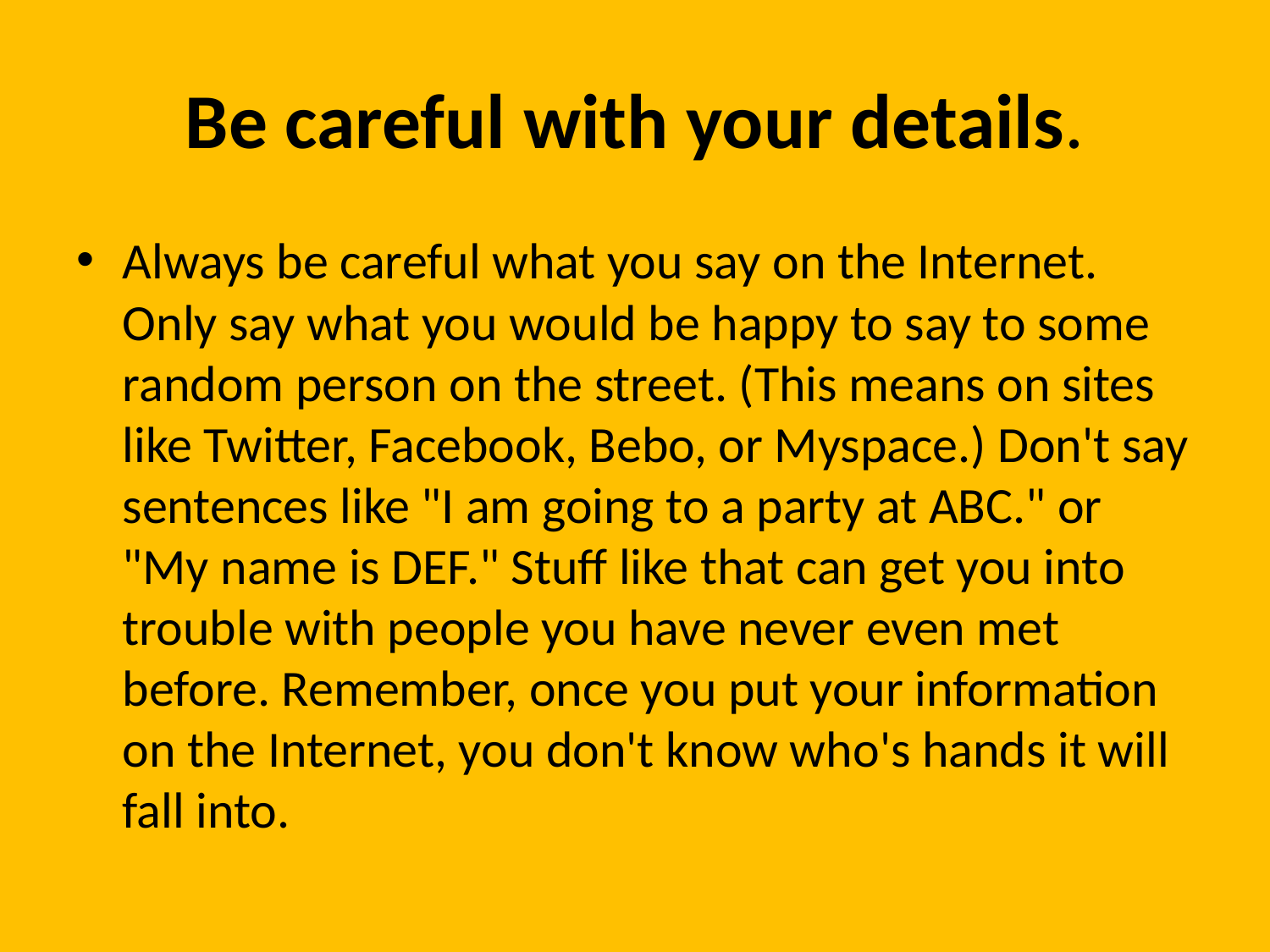

# Be careful with your details.
Always be careful what you say on the Internet. Only say what you would be happy to say to some random person on the street. (This means on sites like Twitter, Facebook, Bebo, or Myspace.) Don't say sentences like "I am going to a party at ABC." or "My name is DEF." Stuff like that can get you into trouble with people you have never even met before. Remember, once you put your information on the Internet, you don't know who's hands it will fall into.